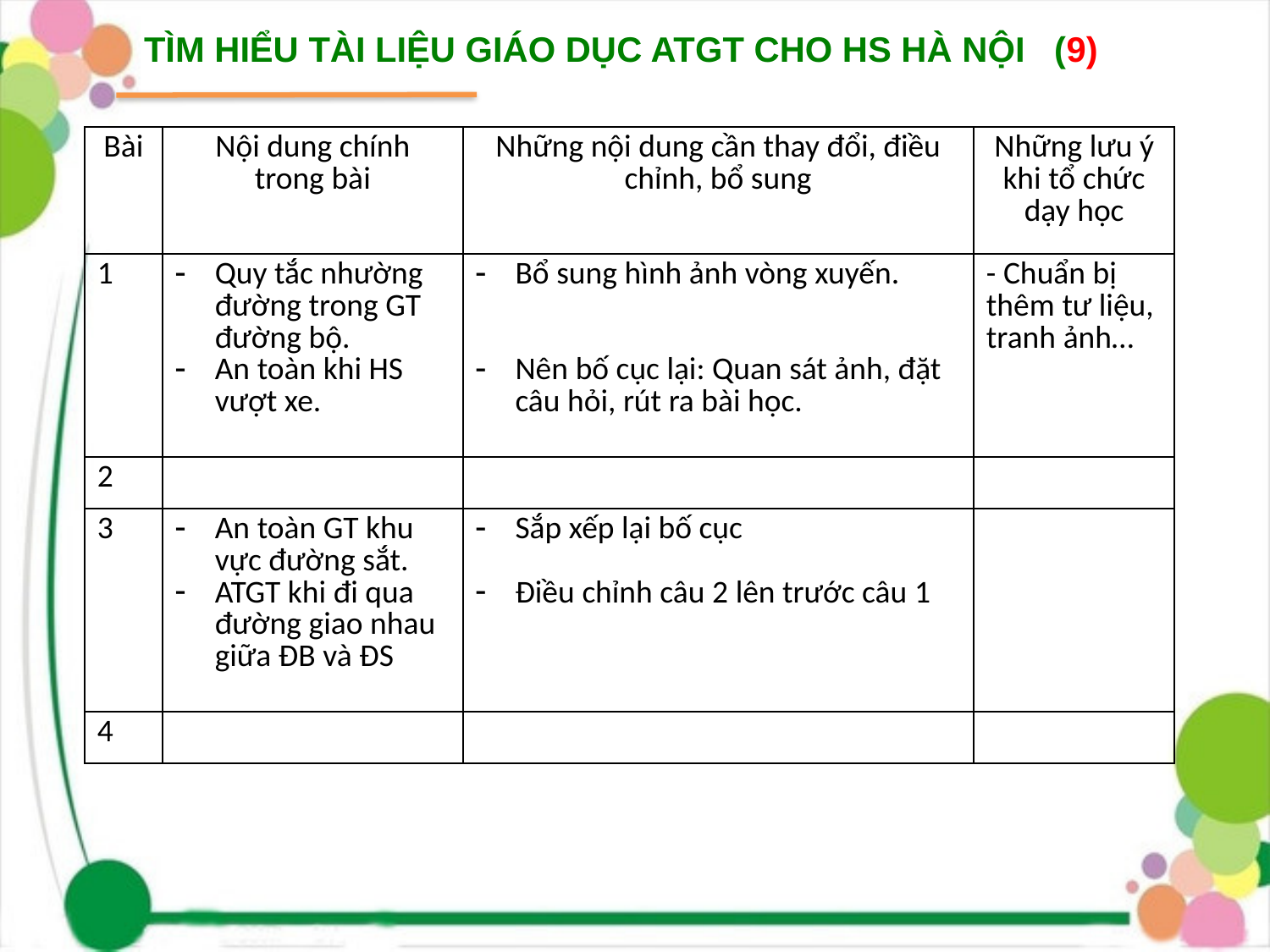

TÌM HIỂU TÀI LIỆU GIÁO DỤC ATGT CHO HS HÀ NỘI   (9)
| Bài | Nội dung chính trong bài | Những nội dung cần thay đổi, điều chỉnh, bổ sung | Những lưu ý khi tổ chức dạy học |
| --- | --- | --- | --- |
| 1 | Quy tắc nhường đường trong GT đường bộ. An toàn khi HS vượt xe. | Bổ sung hình ảnh vòng xuyến. Nên bố cục lại: Quan sát ảnh, đặt câu hỏi, rút ra bài học. | - Chuẩn bị thêm tư liệu, tranh ảnh… |
| 2 |  |  |  |
| 3 | An toàn GT khu vực đường sắt. ATGT khi đi qua đường giao nhau giữa ĐB và ĐS | Sắp xếp lại bố cục Điều chỉnh câu 2 lên trước câu 1 |  |
| 4 |  |  |  |